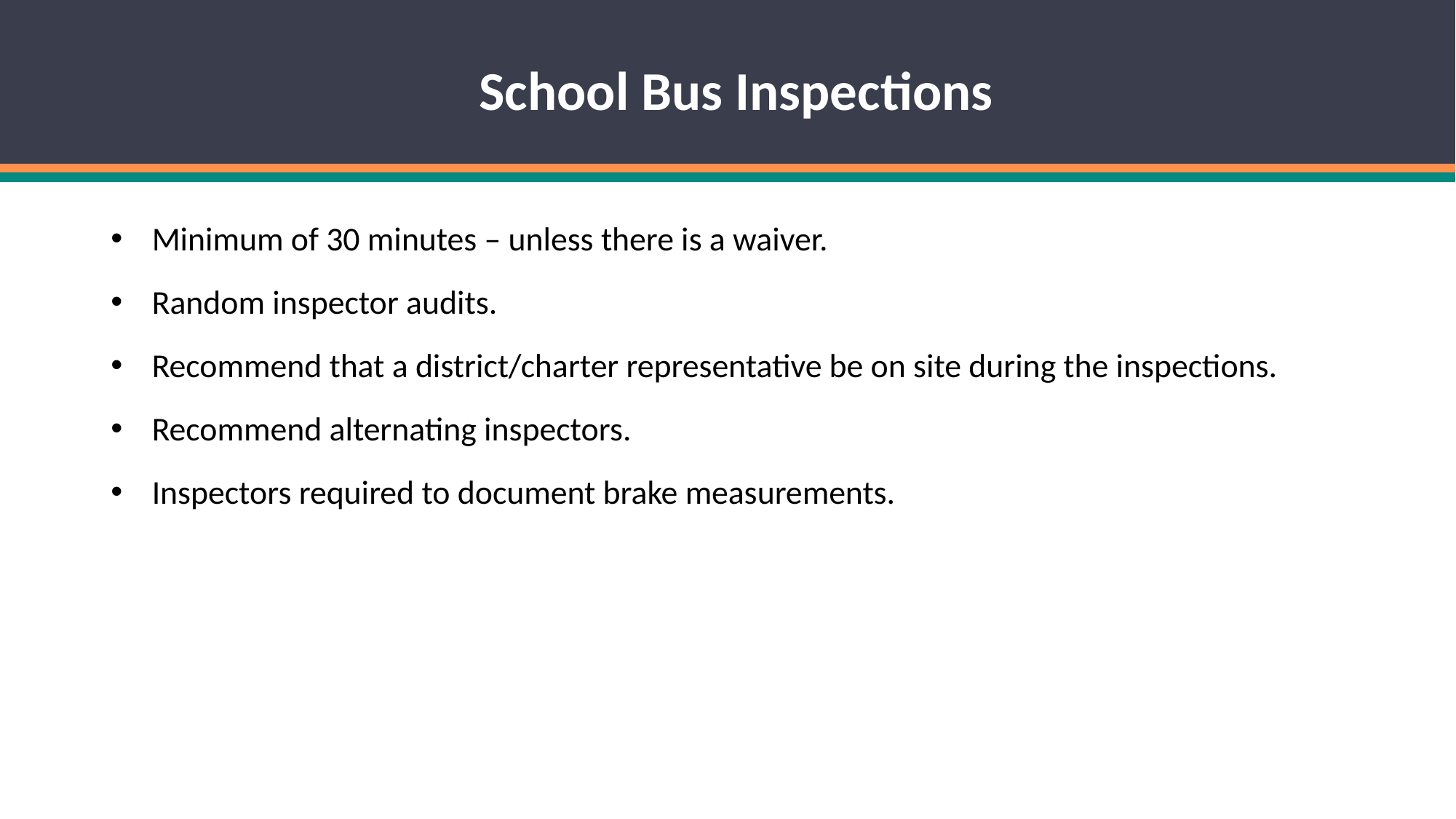

# School Bus Inspections
Minimum of 30 minutes – unless there is a waiver.
Random inspector audits.
Recommend that a district/charter representative be on site during the inspections.
Recommend alternating inspectors.
Inspectors required to document brake measurements.